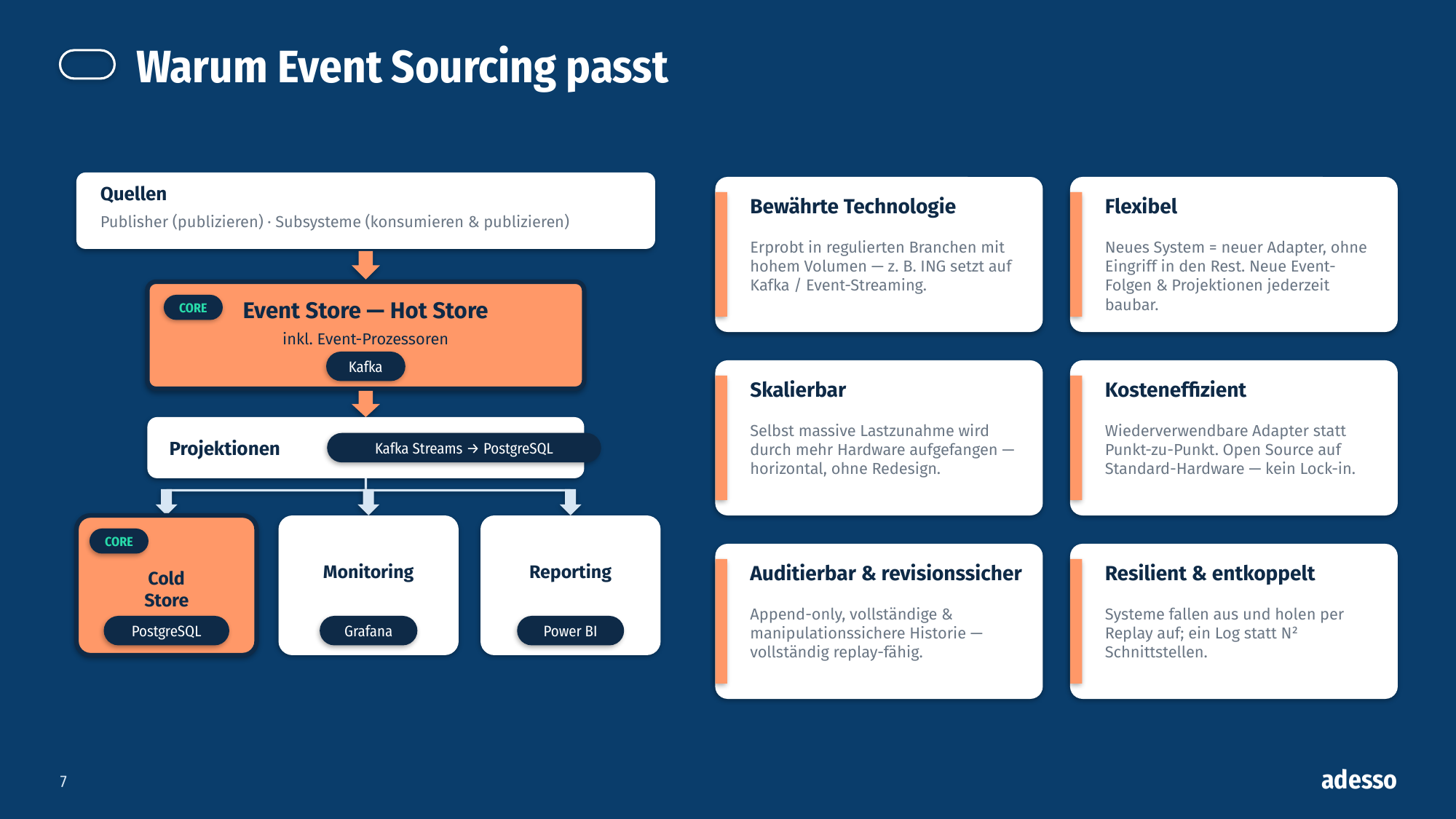

Warum Event Sourcing passt

Quellen

Bewährte Technologie
Flexibel
Publisher (publizieren) · Subsysteme (konsumieren & publizieren)
Erprobt in regulierten Branchen mit hohem Volumen — z. B. ING setzt auf Kafka / Event-Streaming.
Neues System = neuer Adapter, ohne Eingriff in den Rest. Neue Event-Folgen & Projektionen jederzeit baubar.

Event Store — Hot Store

CORE
inkl. Event-Prozessoren

Kafka

Skalierbar
Kosteneffizient

Projektionen
Selbst massive Lastzunahme wird durch mehr Hardware aufgefangen — horizontal, ohne Redesign.
Wiederverwendbare Adapter statt Punkt-zu-Punkt. Open Source auf Standard-Hardware — kein Lock-in.

Kafka Streams → PostgreSQL

CORE
Monitoring
Reporting

Auditierbar & revisionssicher
Resilient & entkoppelt
Cold
Store
Append-only, vollständige & manipulationssichere Historie — vollständig replay-fähig.
Systeme fallen aus und holen per Replay auf; ein Log statt N² Schnittstellen.

PostgreSQL

Grafana

Power BI
adesso
7